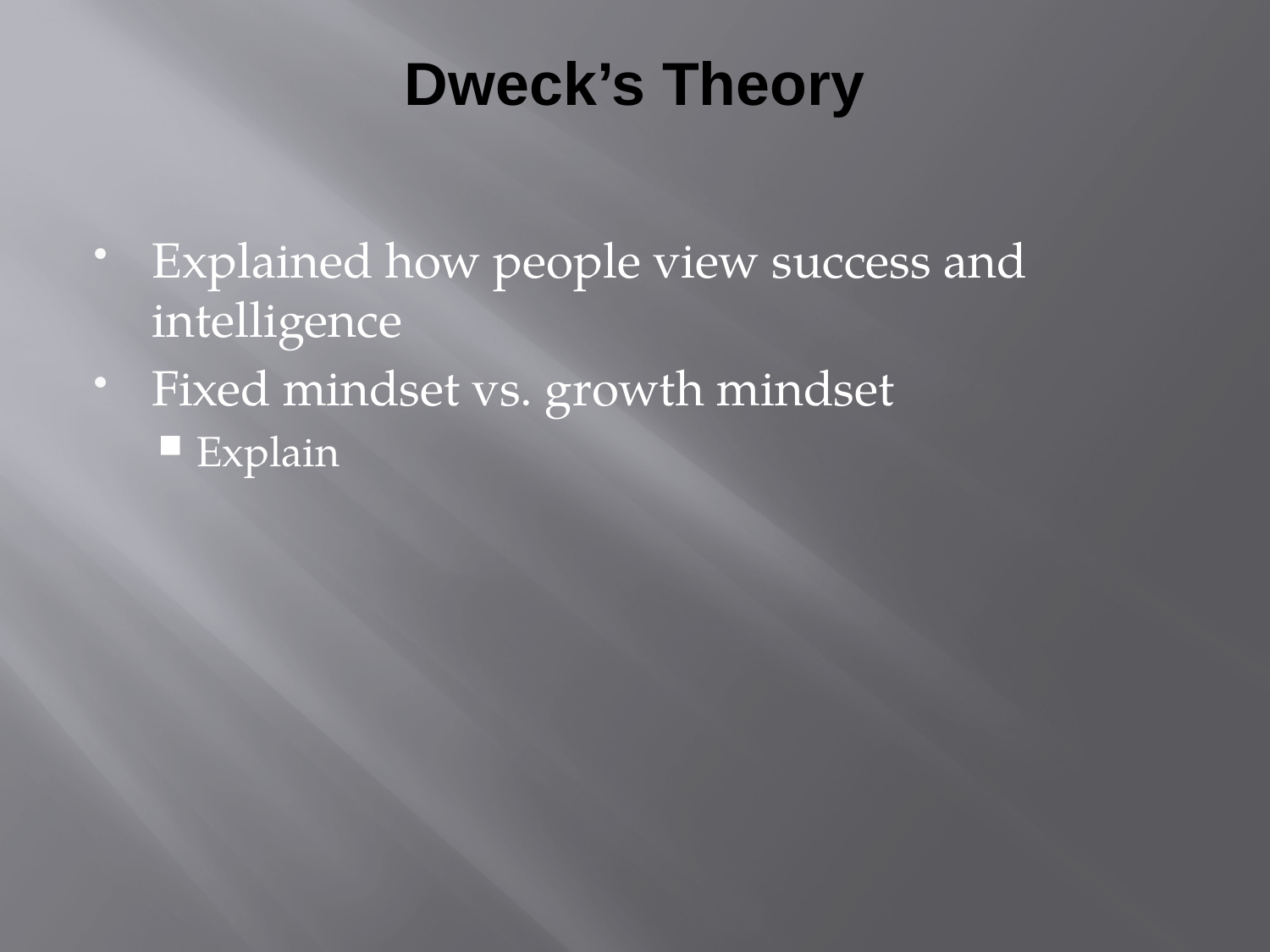

# Dweck’s Theory
Explained how people view success and intelligence
Fixed mindset vs. growth mindset
Explain